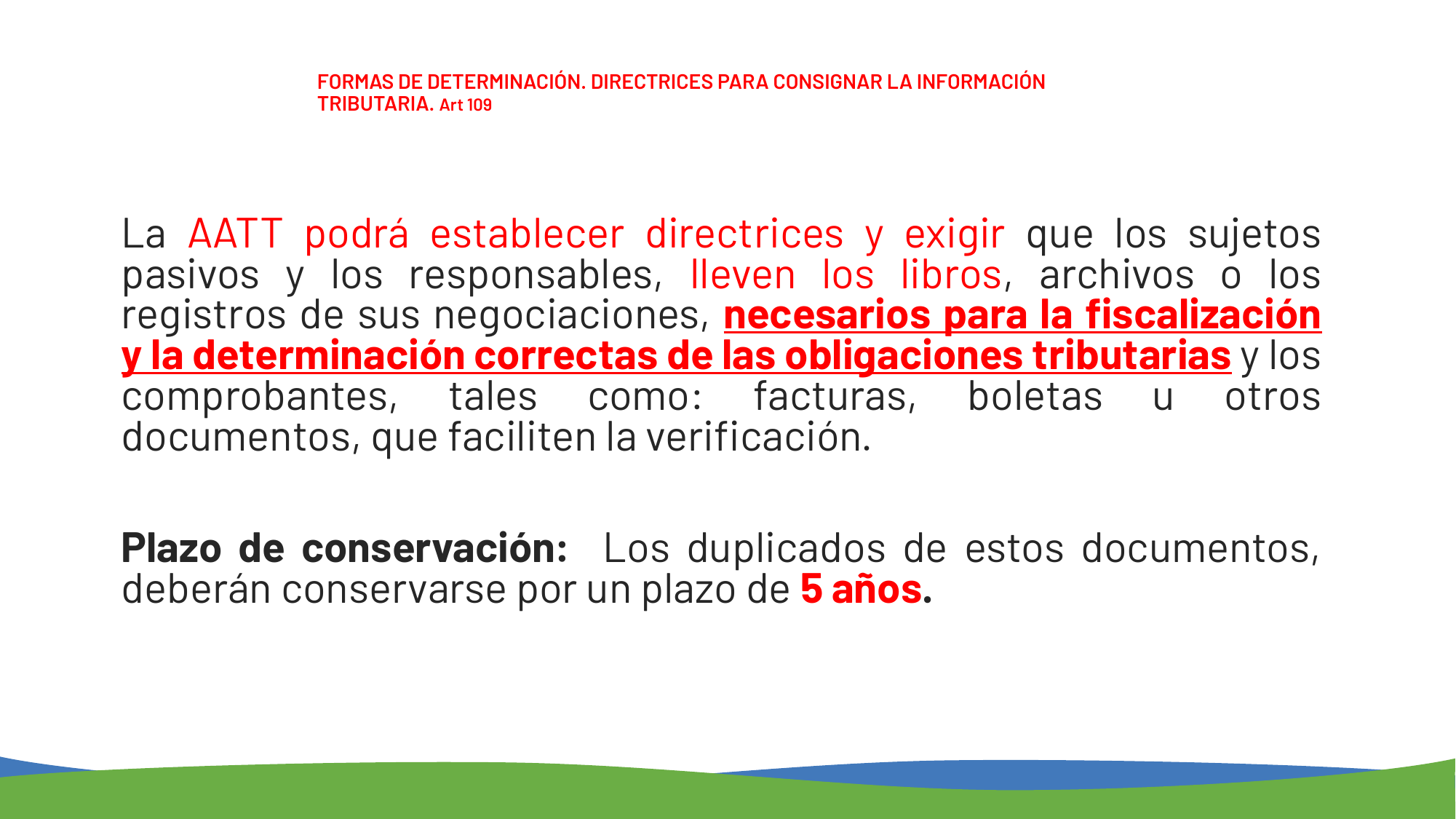

FORMAS DE DETERMINACIÓN. DIRECTRICES PARA CONSIGNAR LA INFORMACIÓN TRIBUTARIA. Art 109

	La AATT podrá establecer directrices y exigir que los sujetos pasivos y los responsables, lleven los libros, archivos o los registros de sus negociaciones, necesarios para la fiscalización y la determinación correctas de las obligaciones tributarias y los comprobantes, tales como: facturas, boletas u otros documentos, que faciliten la verificación.

	Plazo de conservación:  Los duplicados de estos documentos, deberán conservarse por un plazo de 5 años.